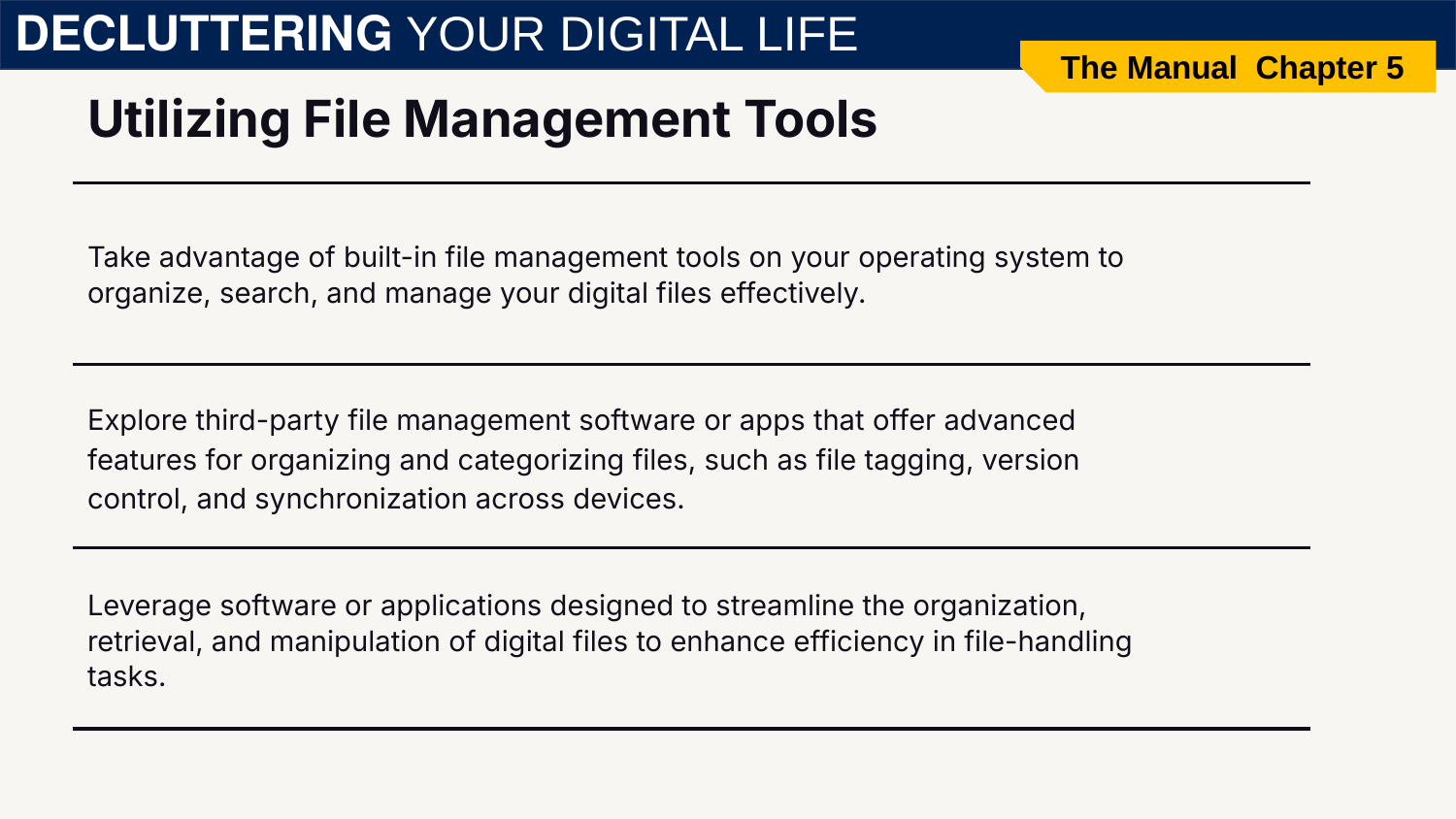

DECLUTTERING YOUR DIGITAL LIFE
The Manual  Chapter 5

# Utilizing File Management Tools
Take advantage of built-in file management tools on your operating system to organize, search, and manage your digital files effectively.
Explore third-party file management software or apps that offer advanced features for organizing and categorizing files, such as file tagging, version control, and synchronization across devices.
Leverage software or applications designed to streamline the organization, retrieval, and manipulation of digital files to enhance efficiency in file-handling tasks.